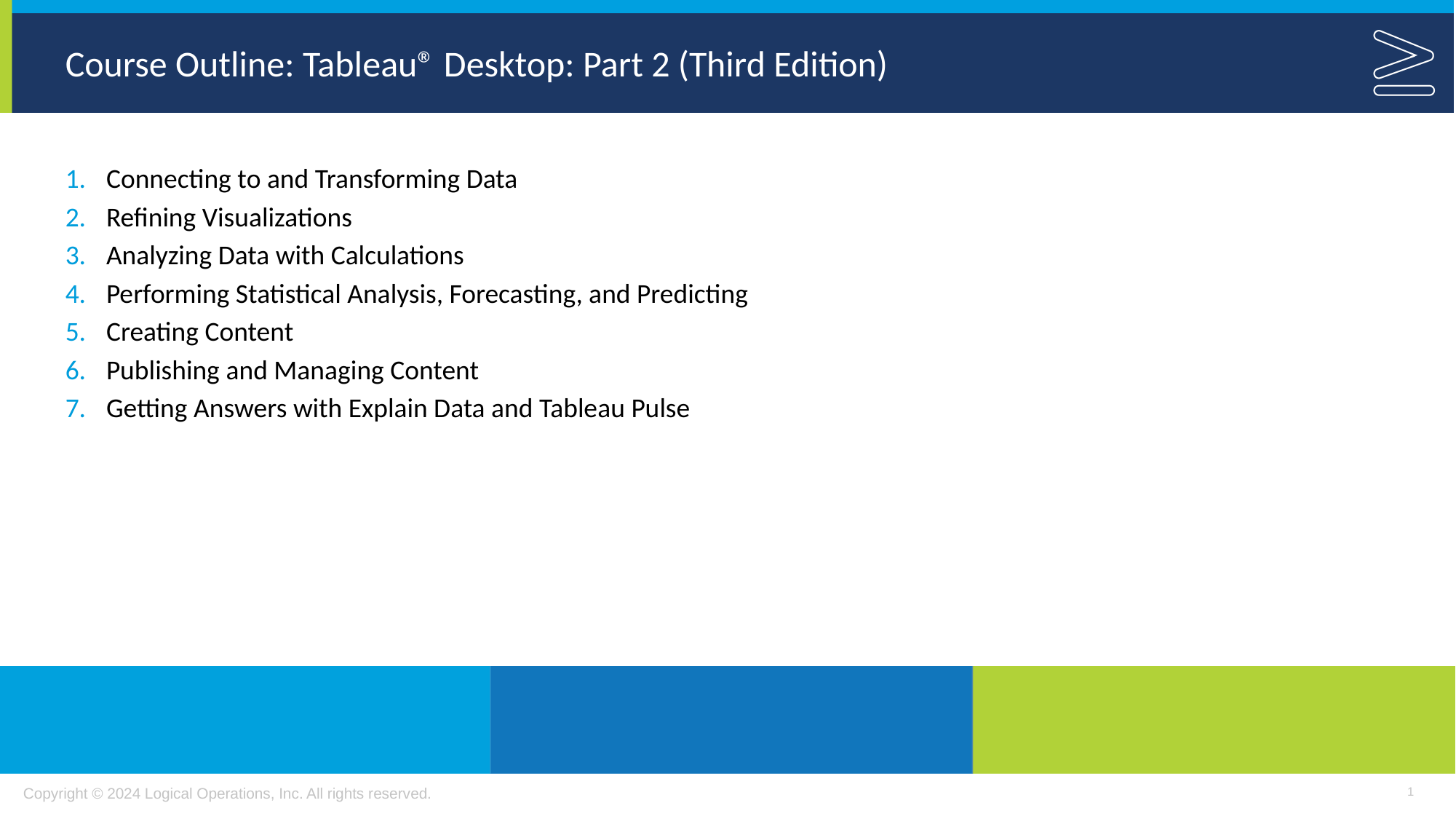

# Course Outline: Tableau® Desktop: Part 2 (Third Edition)
Connecting to and Transforming Data
Refining Visualizations
Analyzing Data with Calculations
Performing Statistical Analysis, Forecasting, and Predicting
Creating Content
Publishing and Managing Content
Getting Answers with Explain Data and Tableau Pulse
1